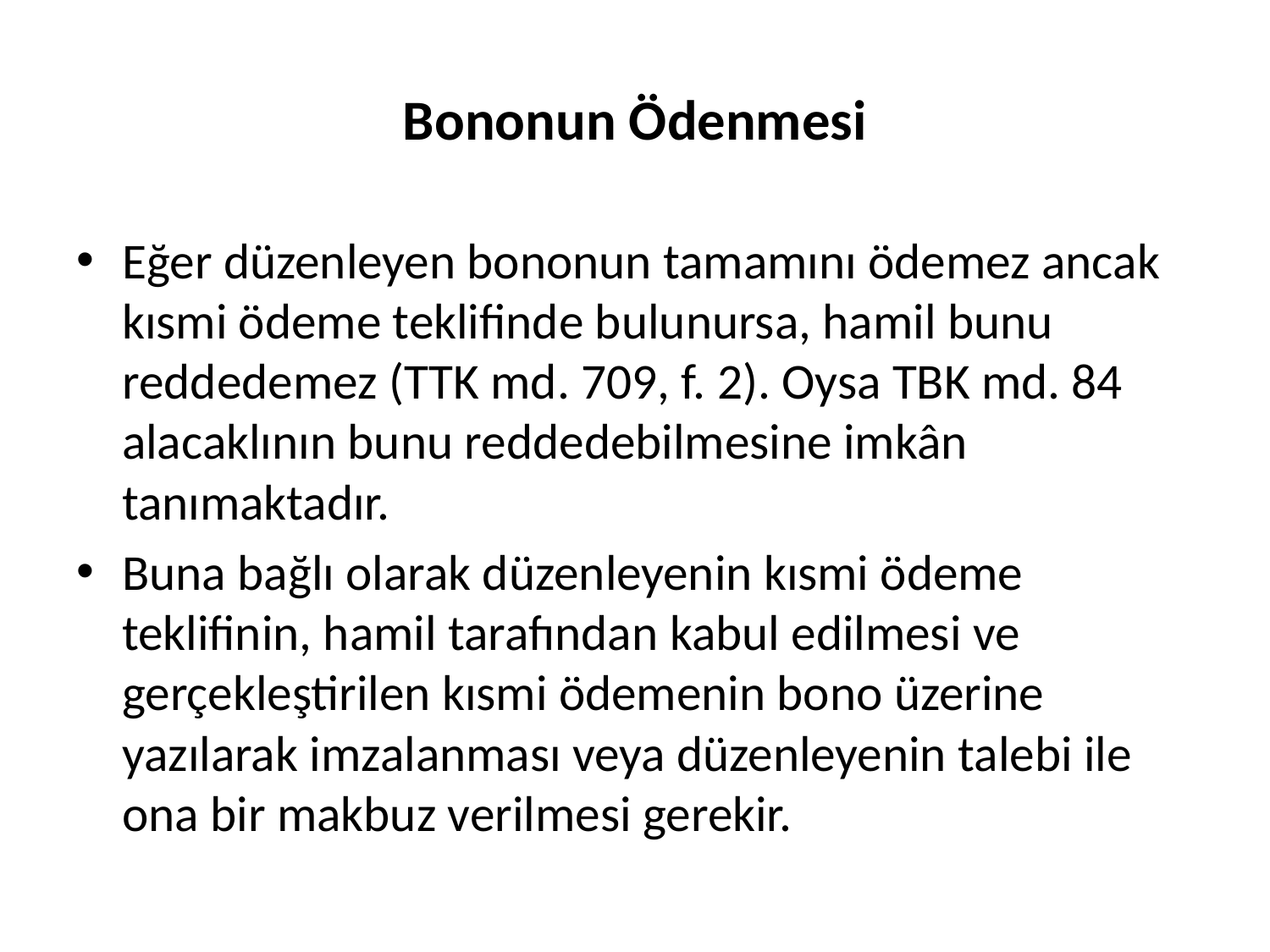

# Bononun Ödenmesi
Eğer düzenleyen bononun tamamını ödemez ancak kısmi ödeme teklifinde bulunursa, hamil bunu reddedemez (TTK md. 709, f. 2). Oysa TBK md. 84 alacaklının bunu reddedebilmesine imkân tanımaktadır.
Buna bağlı olarak düzenleyenin kısmi ödeme teklifinin, hamil tarafından kabul edilmesi ve gerçekleştirilen kısmi ödemenin bono üzerine yazılarak imzalanması veya düzenleyenin talebi ile ona bir makbuz verilmesi gerekir.